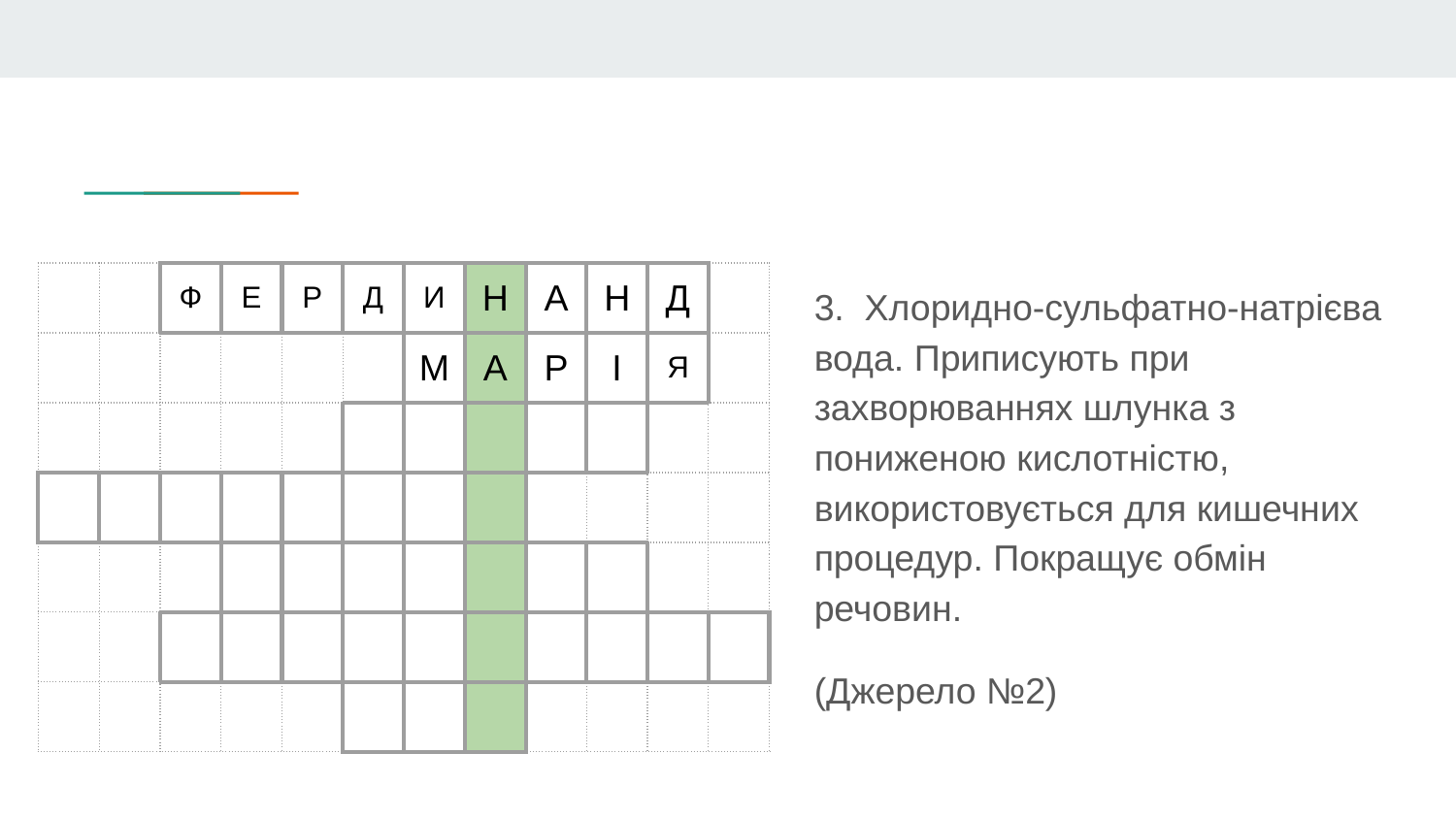

|  |  | Ф | Е | Р | Д | И | Н | А | Н | Д |  |
| --- | --- | --- | --- | --- | --- | --- | --- | --- | --- | --- | --- |
|  |  |  |  |  |  | М | А | Р | І | Я |  |
|  |  |  |  |  |  |  |  |  |  |  |  |
|  |  |  |  |  |  |  |  |  |  |  |  |
|  |  |  |  |  |  |  |  |  |  |  |  |
|  |  |  |  |  |  |  |  |  |  |  |  |
|  |  |  |  |  |  |  |  |  |  |  |  |
3.  Хлоридно-сульфатно-натрієва вода. Приписують при захворюваннях шлунка з пониженою кислотністю, використовується для кишечних процедур. Покращує обмін речовин.
(Джерело №2)